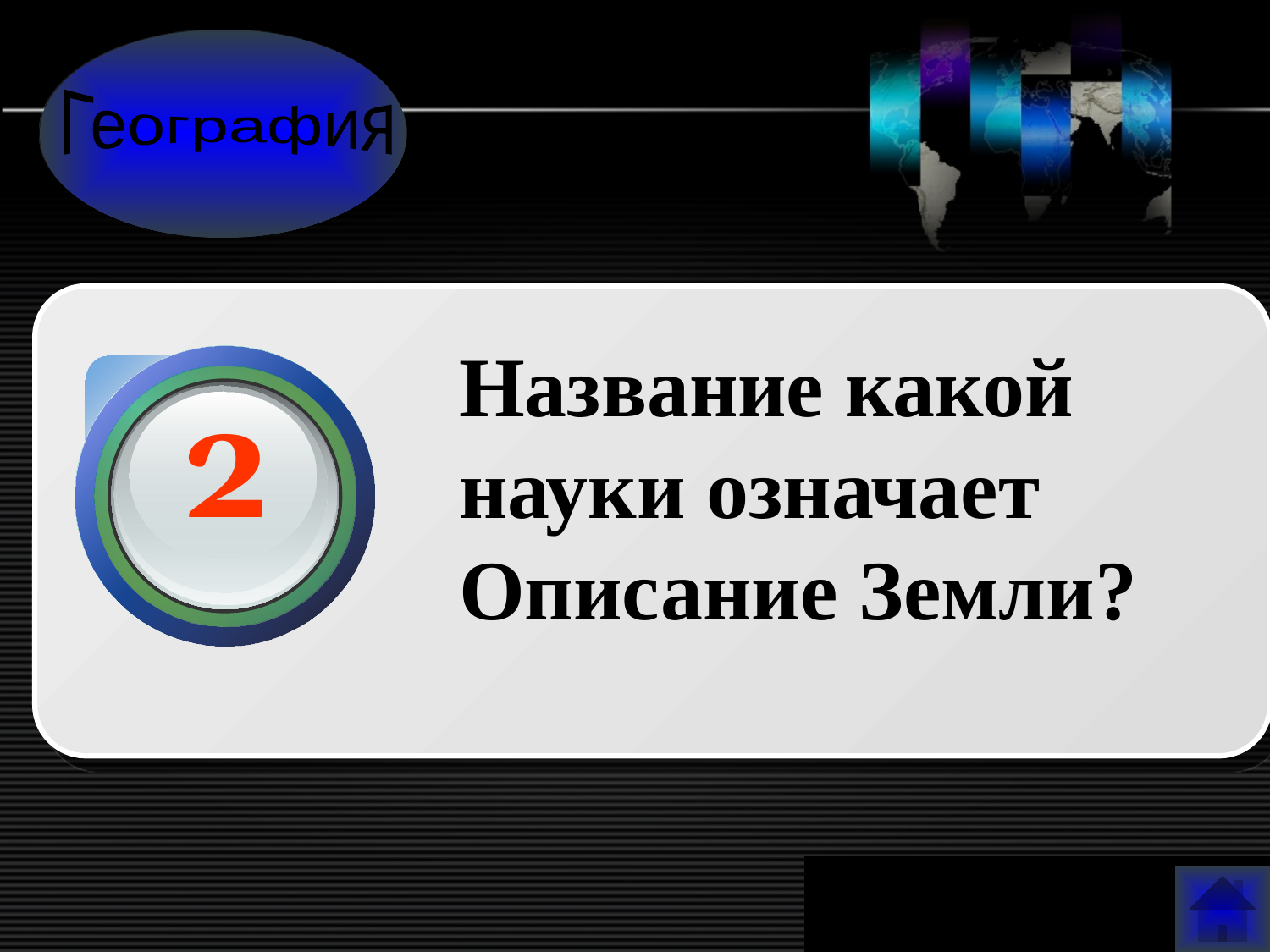

География

Название какой науки означает Описание Земли?

2

www.themegallery.com